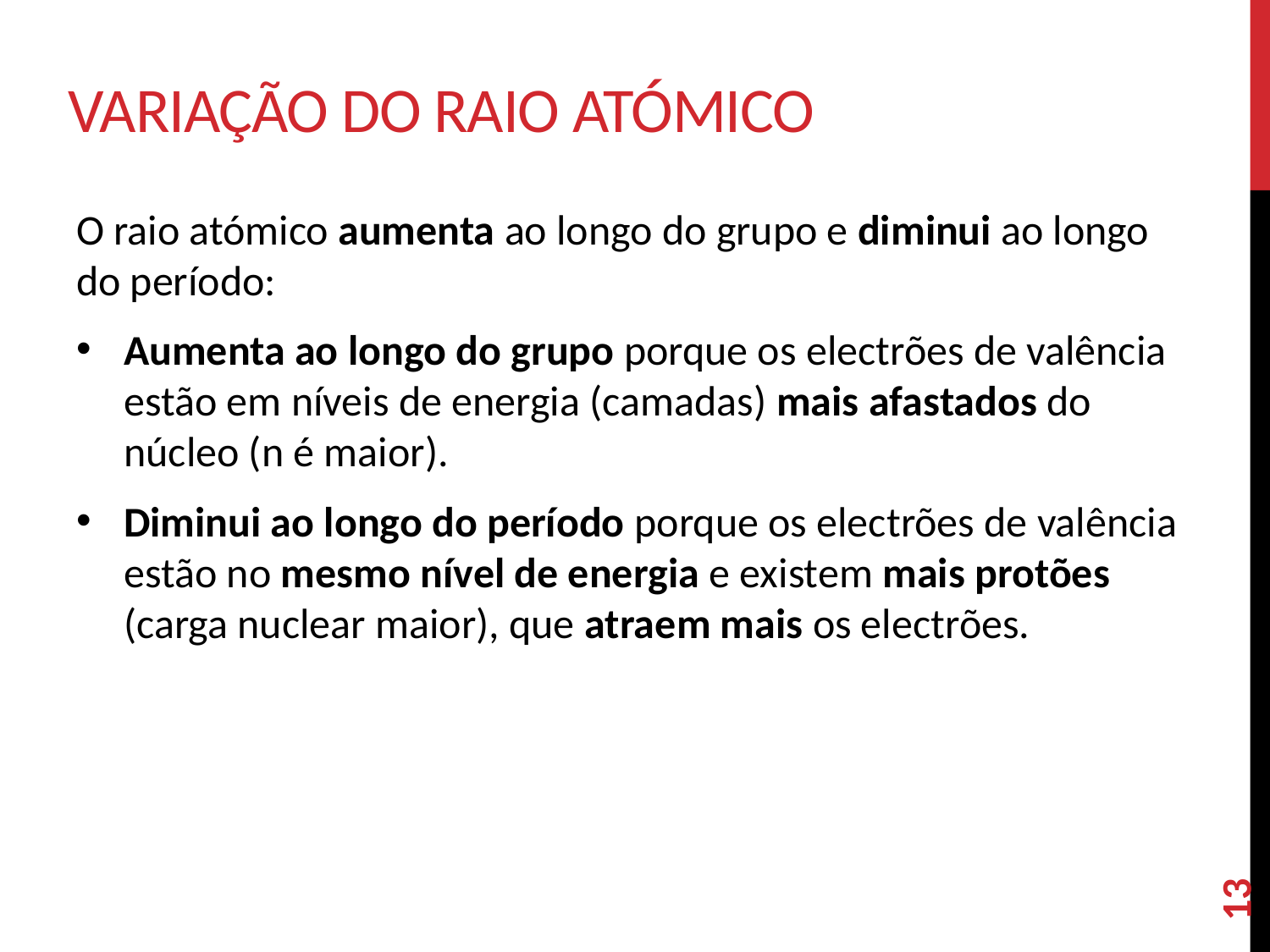

# Variação do Raio Atómico
O raio atómico aumenta ao longo do grupo e diminui ao longo do período:
Aumenta ao longo do grupo porque os electrões de valência estão em níveis de energia (camadas) mais afastados do núcleo (n é maior).
Diminui ao longo do período porque os electrões de valência estão no mesmo nível de energia e existem mais protões (carga nuclear maior), que atraem mais os electrões.
13